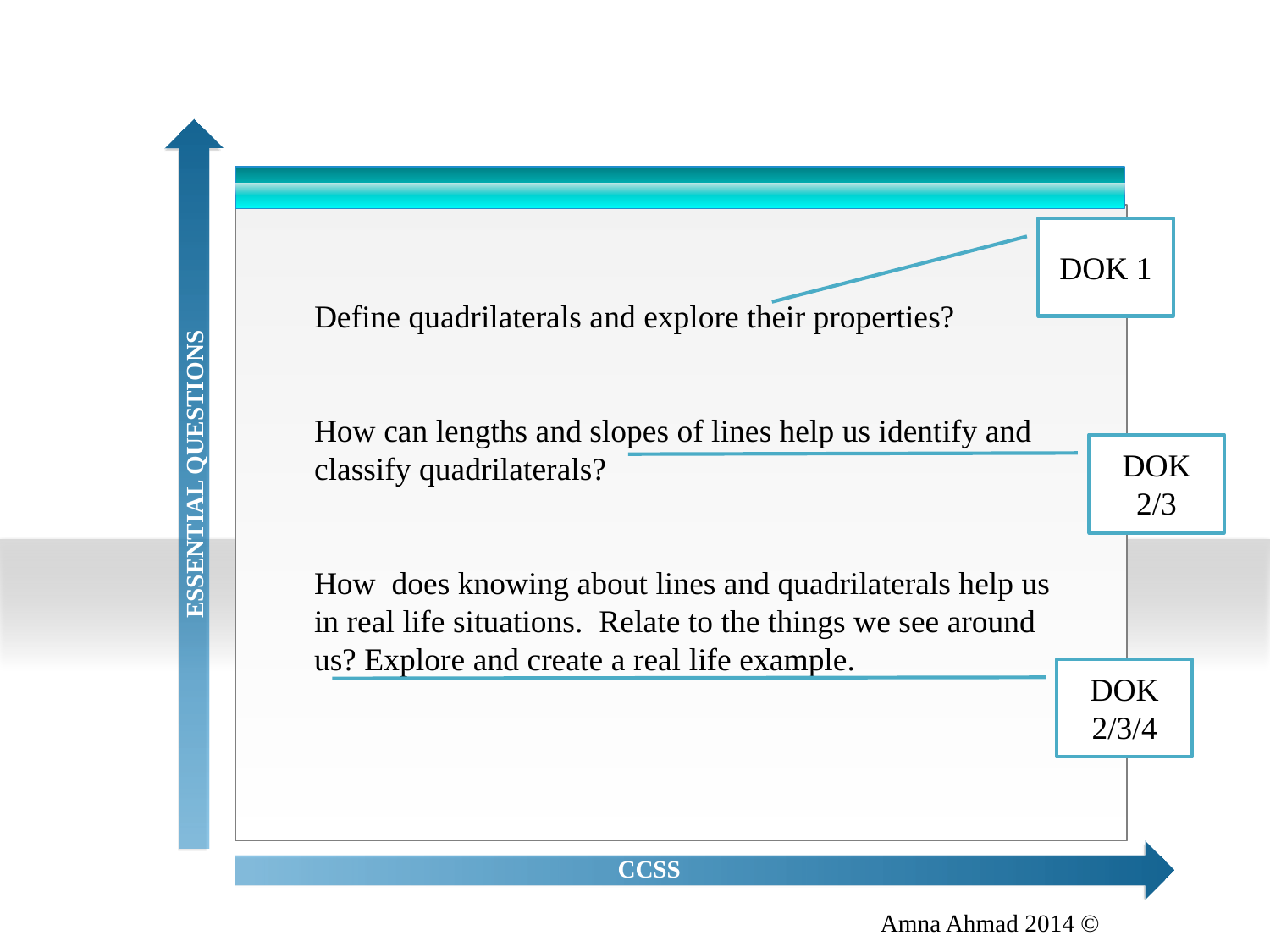

DOK 1
Define quadrilaterals and explore their properties?

How can lengths and slopes of lines help us identify and classify quadrilaterals?

How  does knowing about lines and quadrilaterals help us in real life situations.  Relate to the things we see around us? Explore and create a real life example.

a
ESSENTIAL QUESTIONS
DOK 2/3

DOK 2/3/4

CCSS
Amna Ahmad 2014 ©